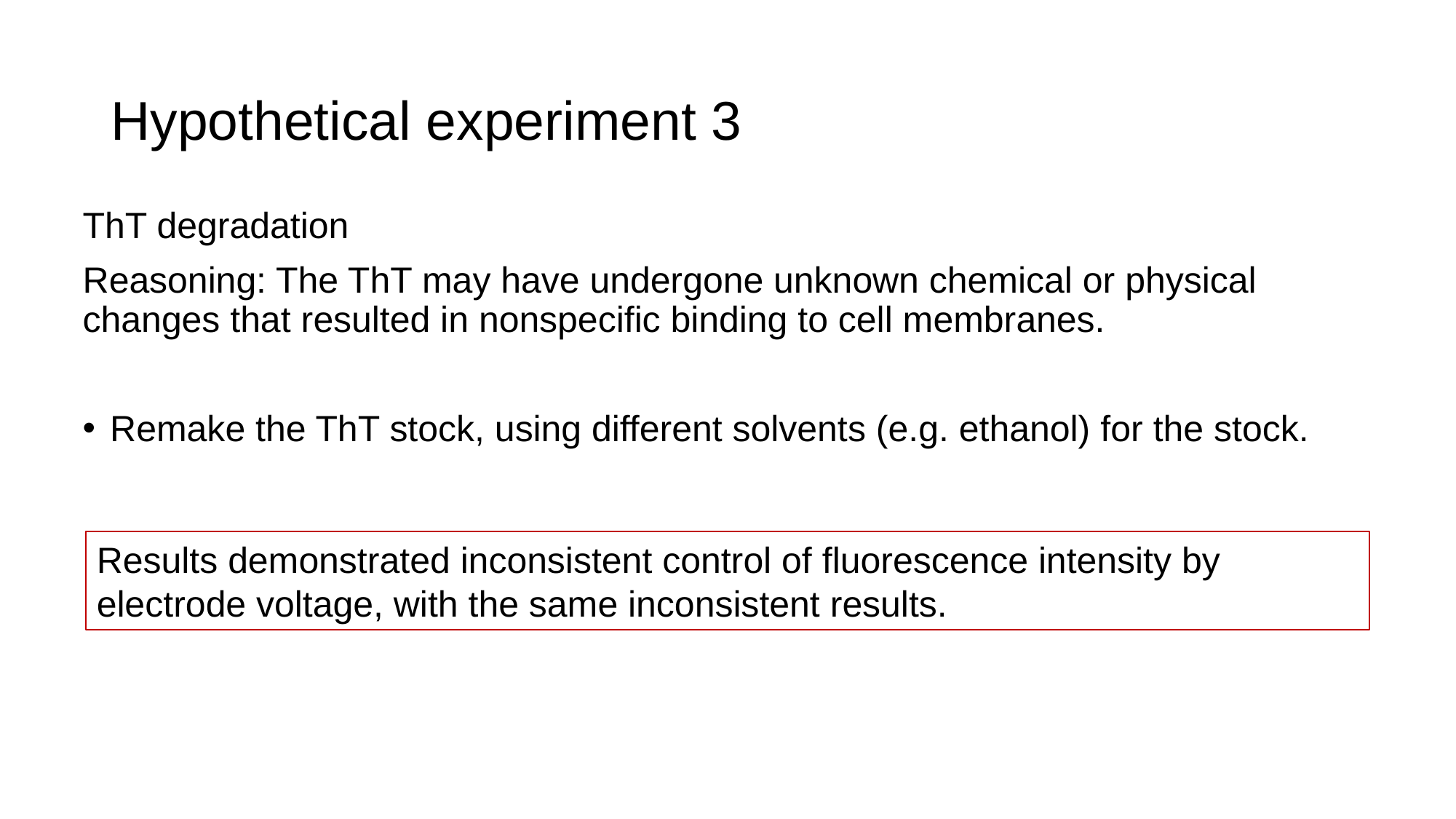

# Hypothetical experiment 3
ThT degradation
Reasoning: The ThT may have undergone unknown chemical or physical changes that resulted in nonspecific binding to cell membranes.

Remake the ThT stock, using different solvents (e.g. ethanol) for the stock.

Results demonstrated inconsistent control of fluorescence intensity by electrode voltage, with the same inconsistent results.